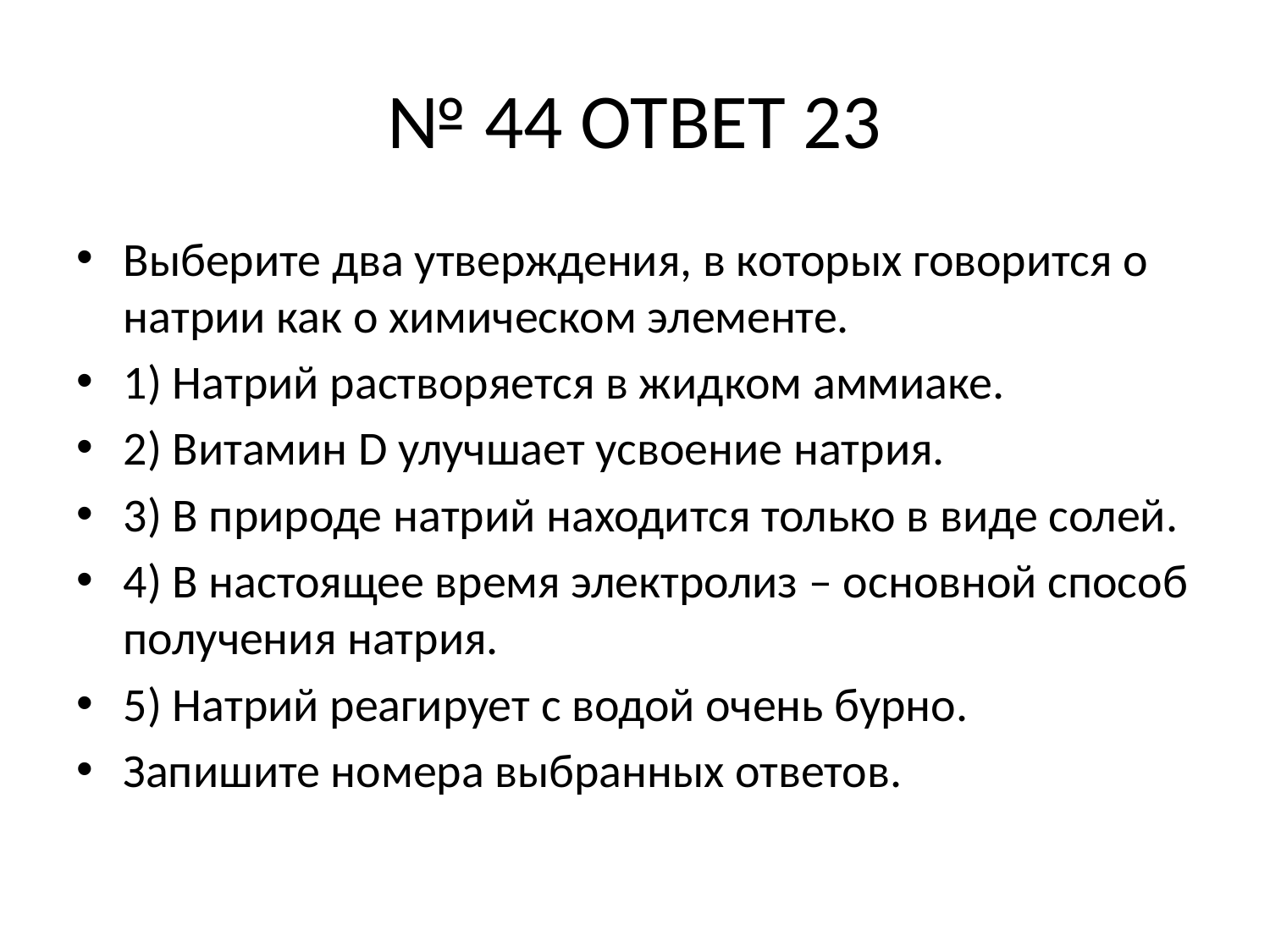

# № 44 ОТВЕТ 23
Выберите два утверждения, в которых говорится о натрии как о химическом элементе.
1) Натрий растворяется в жидком аммиаке.
2) Витамин D улучшает усвоение натрия.
3) В природе натрий находится только в виде солей.
4) В настоящее время электролиз – основной способ получения натрия.
5) Натрий реагирует с водой очень бурно.
Запишите номера выбранных ответов.